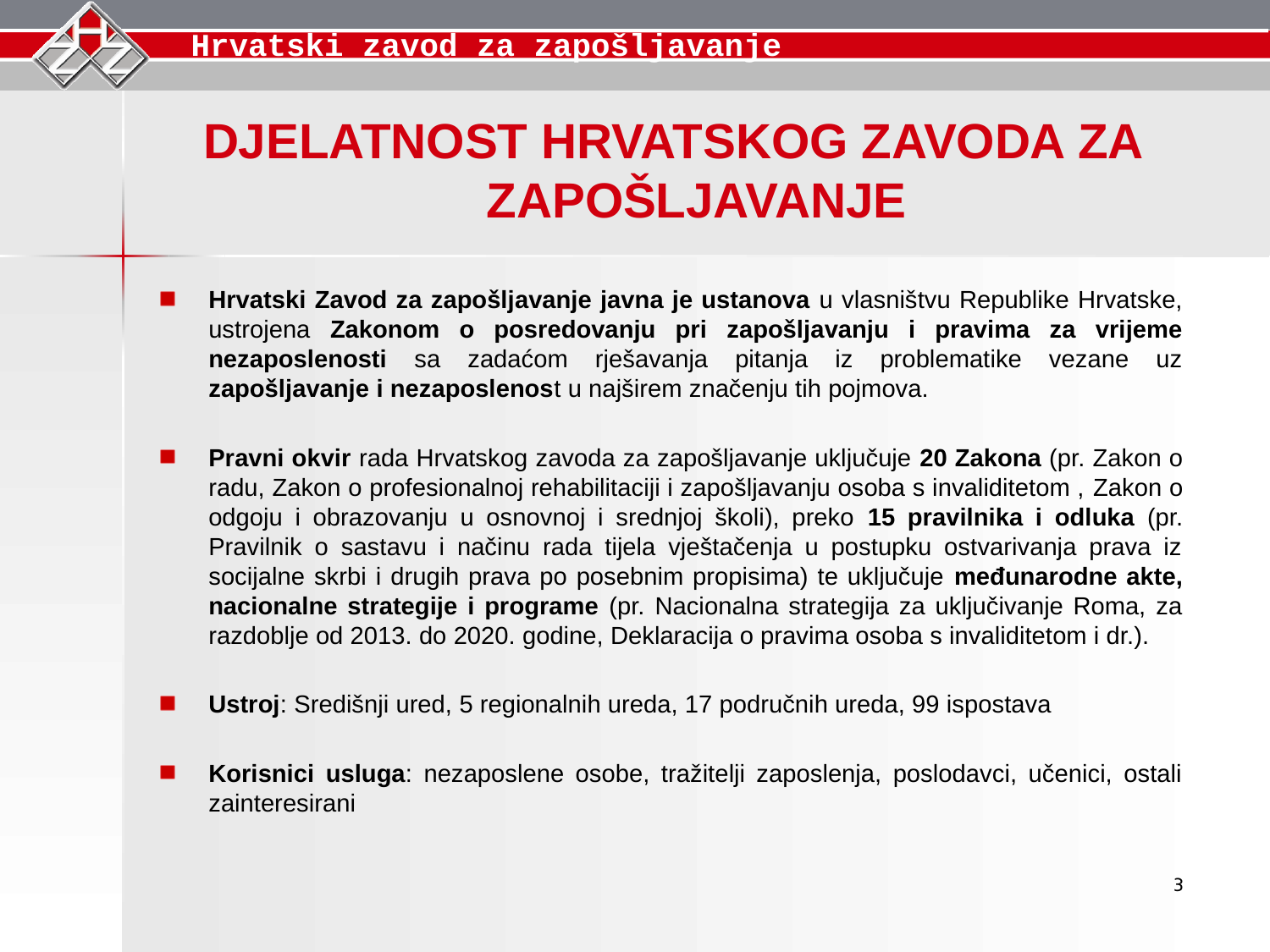

DJELATNOST HRVATSKOG ZAVODA ZA ZAPOŠLJAVANJE
Hrvatski Zavod za zapošljavanje javna je ustanova u vlasništvu Republike Hrvatske, ustrojena Zakonom o posredovanju pri zapošljavanju i pravima za vrijeme nezaposlenosti sa zadaćom rješavanja pitanja iz problematike vezane uz zapošljavanje i nezaposlenost u najširem značenju tih pojmova.

Pravni okvir rada Hrvatskog zavoda za zapošljavanje uključuje 20 Zakona (pr. Zakon o radu, Zakon o profesionalnoj rehabilitaciji i zapošljavanju osoba s invaliditetom , Zakon o odgoju i obrazovanju u osnovnoj i srednjoj školi), preko 15 pravilnika i odluka (pr. Pravilnik o sastavu i načinu rada tijela vještačenja u postupku ostvarivanja prava iz socijalne skrbi i drugih prava po posebnim propisima) te uključuje međunarodne akte, nacionalne strategije i programe (pr. Nacionalna strategija za uključivanje Roma, za razdoblje od 2013. do 2020. godine, Deklaracija o pravima osoba s invaliditetom i dr.).

Ustroj: Središnji ured, 5 regionalnih ureda, 17 područnih ureda, 99 ispostava

Korisnici usluga: nezaposlene osobe, tražitelji zaposlenja, poslodavci, učenici, ostali zainteresirani

3